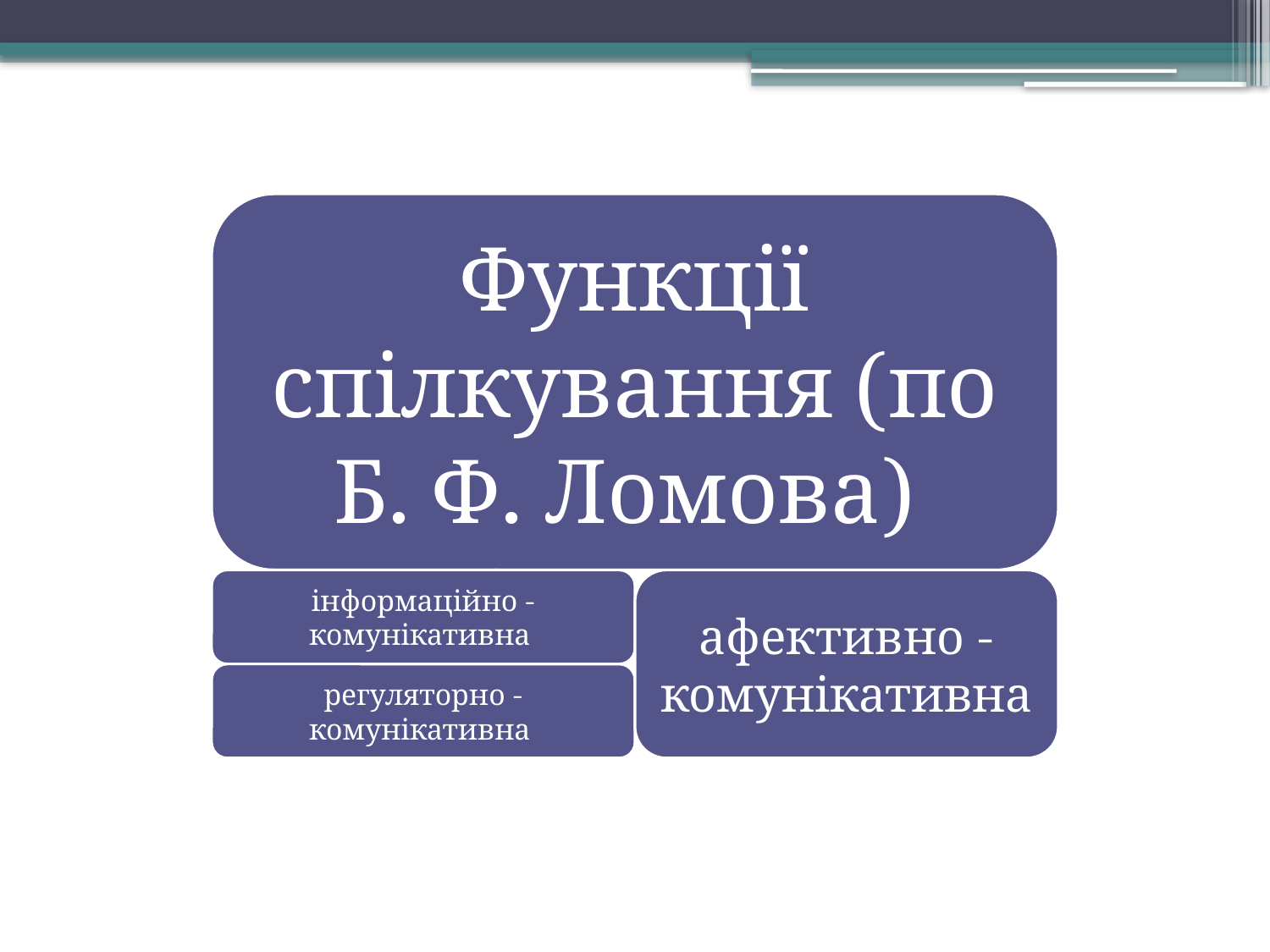

Функції спілкування (по Б. Ф. Ломова)
інформаційно - комунікативна
регуляторно - комунікативна
афективно - комунікативна